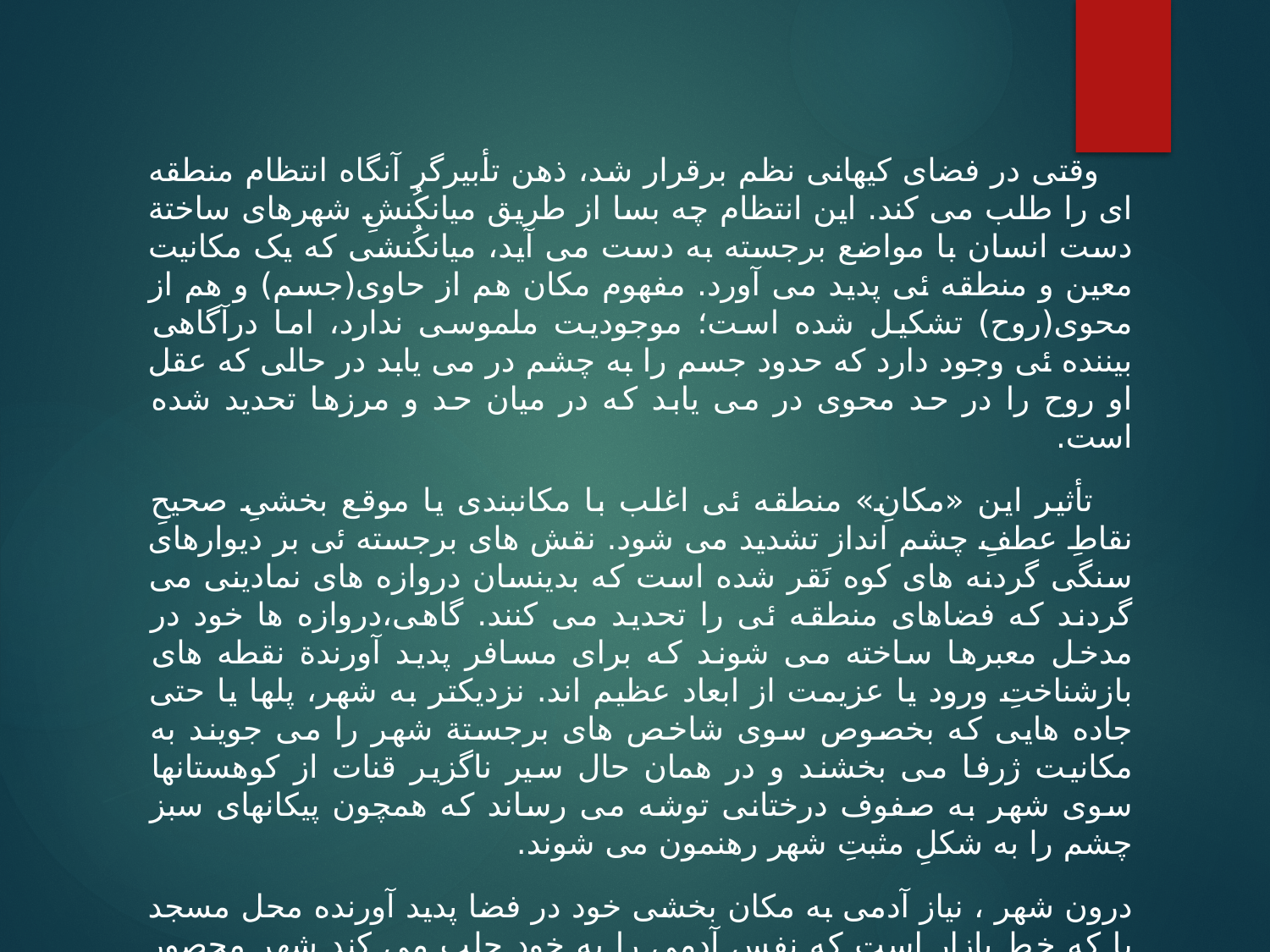

وقتی در فضای کيهانی نظم برقرار شد، ذهن تأبيرگر آنگاه انتظام منطقه ای را طلب می کند. اين انتظام چه بسا از طريق ميانکُنشِ شهرهای ساختة دست انسان با مواضع برجسته به دست می آيد، ميانکُنشی که يک مکانيت معين و منطقه ئی پديد می آورد. مفهوم مکان هم از حاوی(جسم) و هم از محوی(روح) تشکيل شده است؛ موجوديت ملموسی ندارد، اما درآگاهی بيننده ئی وجود دارد که حدود جسم را به چشم در می يابد در حالی که عقل او روح را در حد محوی در می يابد که در ميان حد و مرزها تحديد شده است.

   تأثير اين «مکانِ» منطقه ئی اغلب با مکانبندی يا موقع بخشیِ صحيحِ نقاطِ عطفِ چشم انداز تشديد می شود. نقش های برجسته ئی بر ديوارهای سنگی گردنه های کوه نَقر شده است که بدينسان دروازه های نمادينی می گردند که فضاهای منطقه ئی را تحديد می کنند. گاهی،دروازه ها خود در مدخل معبرها ساخته می شوند که برای مسافر پديد آورندة نقطه های بازشناختِ ورود يا عزيمت از ابعاد عظيم اند. نزديکتر به شهر، پلها يا حتی جاده هايی که بخصوص سوی شاخص های برجستة شهر را می جويند به مکانيت ژرفا می بخشند و در همان حال سير ناگزير قنات از کوهستانها سوی شهر به صفوف درختانی توشه می رساند که همچون پيکانهای سبز چشم را به شکلِ مثبتِ شهر رهنمون می شوند.

درون شهر ، نیاز آدمی به مکان بخشی خود در فضا پدید آورنده محل مسجد یا که خط بازار است که نفس آدمی را به خود جلب می کند شهر محصور یاد آور کیهان است و نمادی از جهات کیهان به دست می دهد _ با گزینش و مکان بخشی دروازه های شهر که می توانند چهار تا (جهات اصلی) ، هشت تا(جهار جهت باضافه ی جهار دروازه‏ی آسمان) یا دوازده تا (بروج دوازده گانه) باشند.